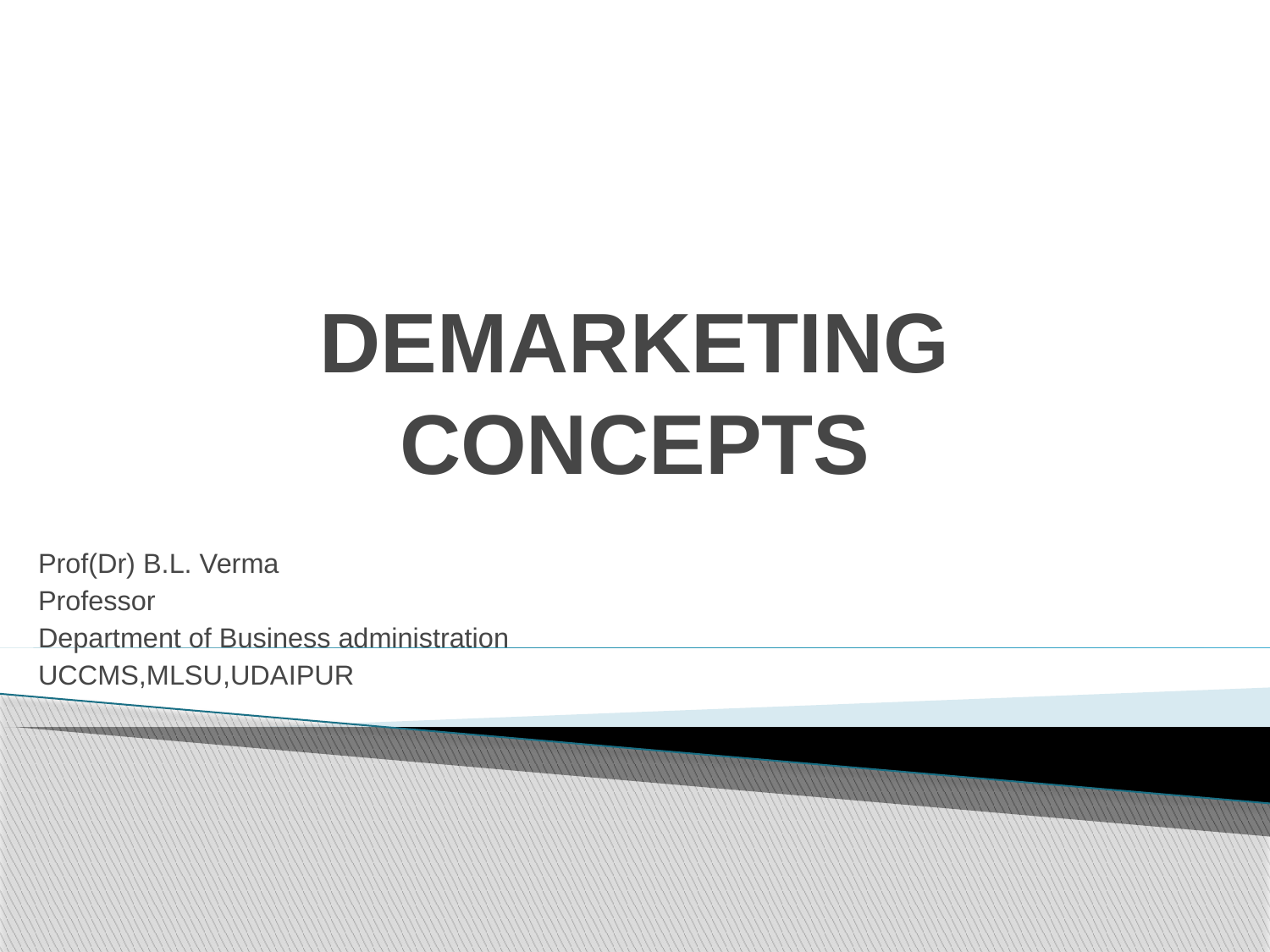

# DEMARKETING CONCEPTS
Prof(Dr) B.L. Verma
Professor
Department of Business administration
UCCMS,MLSU,UDAIPUR